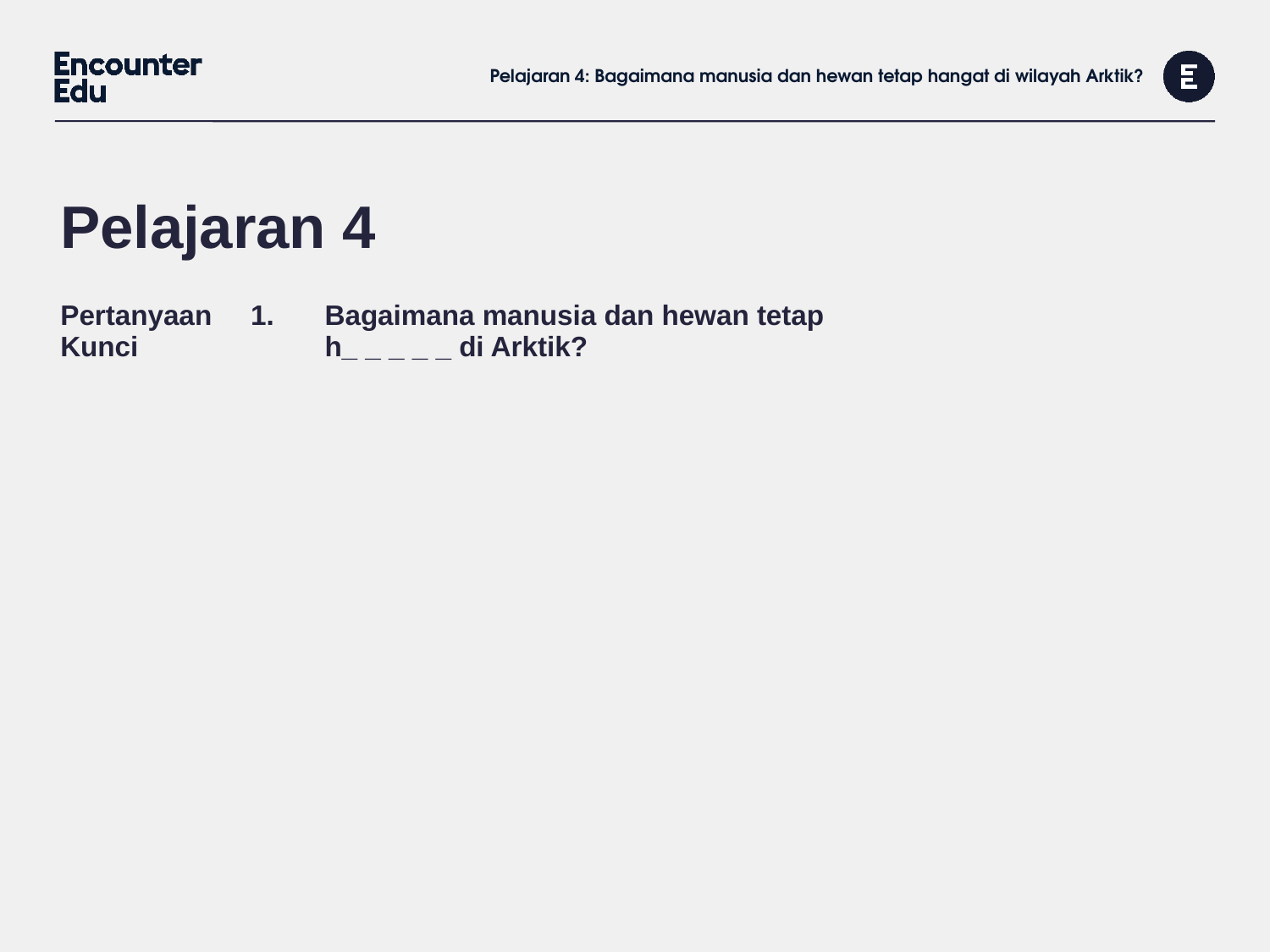

# Pelajaran 4: Bagaimana manusia dan hewan tetap hangat di wilayah Arktik?
Pelajaran 4
| Pertanyaan Kunci | Bagaimana manusia dan hewan tetap h\_ \_ \_ \_ \_ di Arktik? |
| --- | --- |